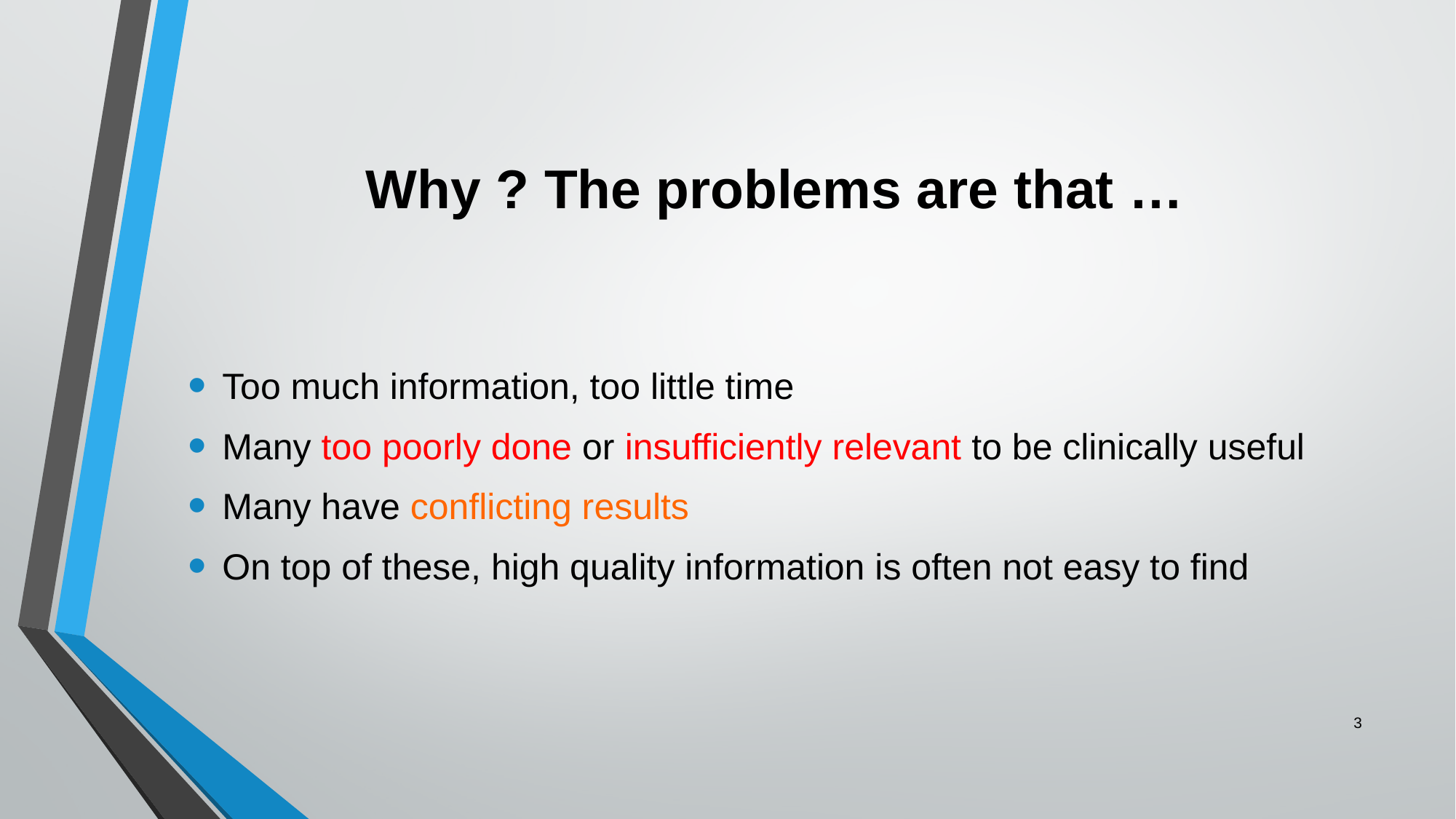

# Why ? The problems are that …
Too much information, too little time
Many too poorly done or insufficiently relevant to be clinically useful
Many have conflicting results
On top of these, high quality information is often not easy to find

3